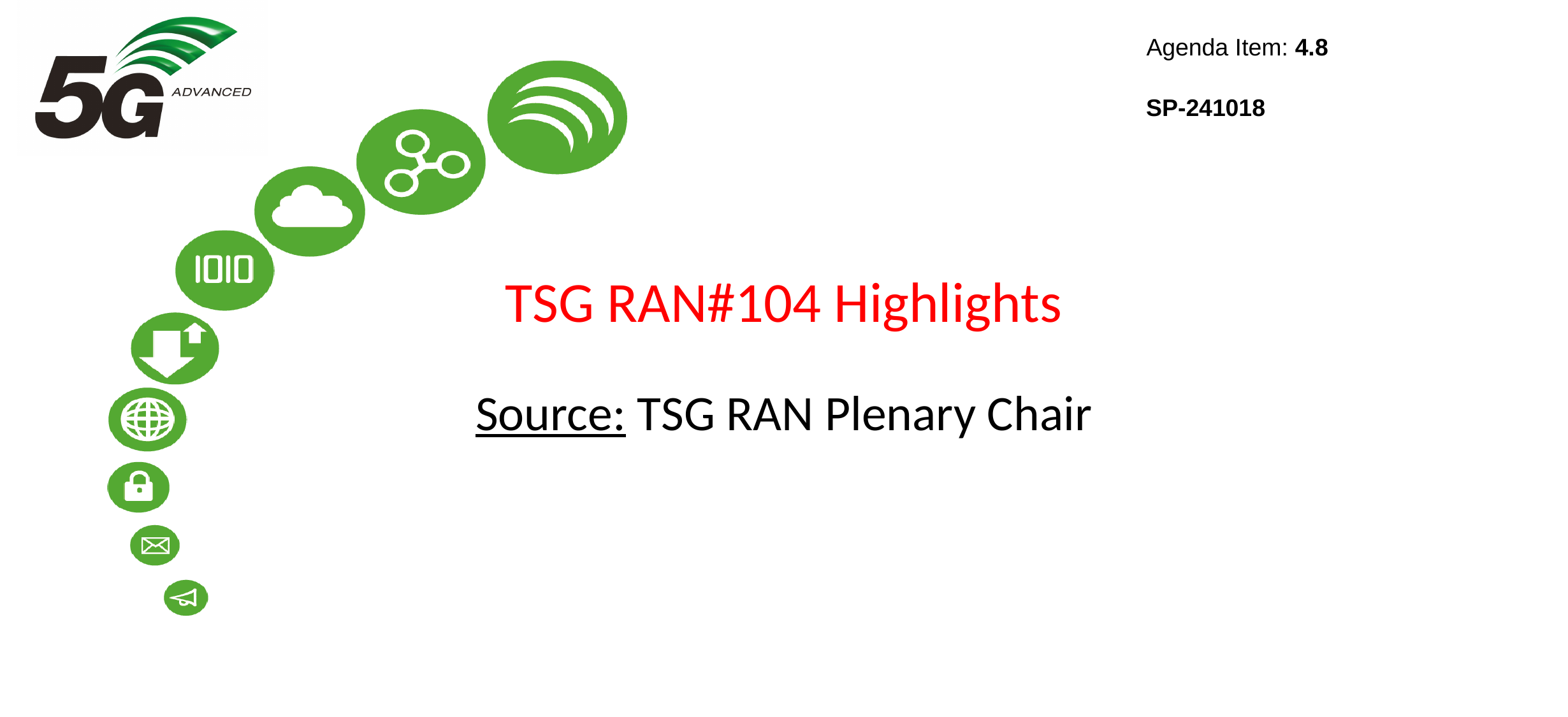

Agenda Item: 4.8
SP-241018
# TSG RAN#104 Highlights
Source: TSG RAN Plenary Chair